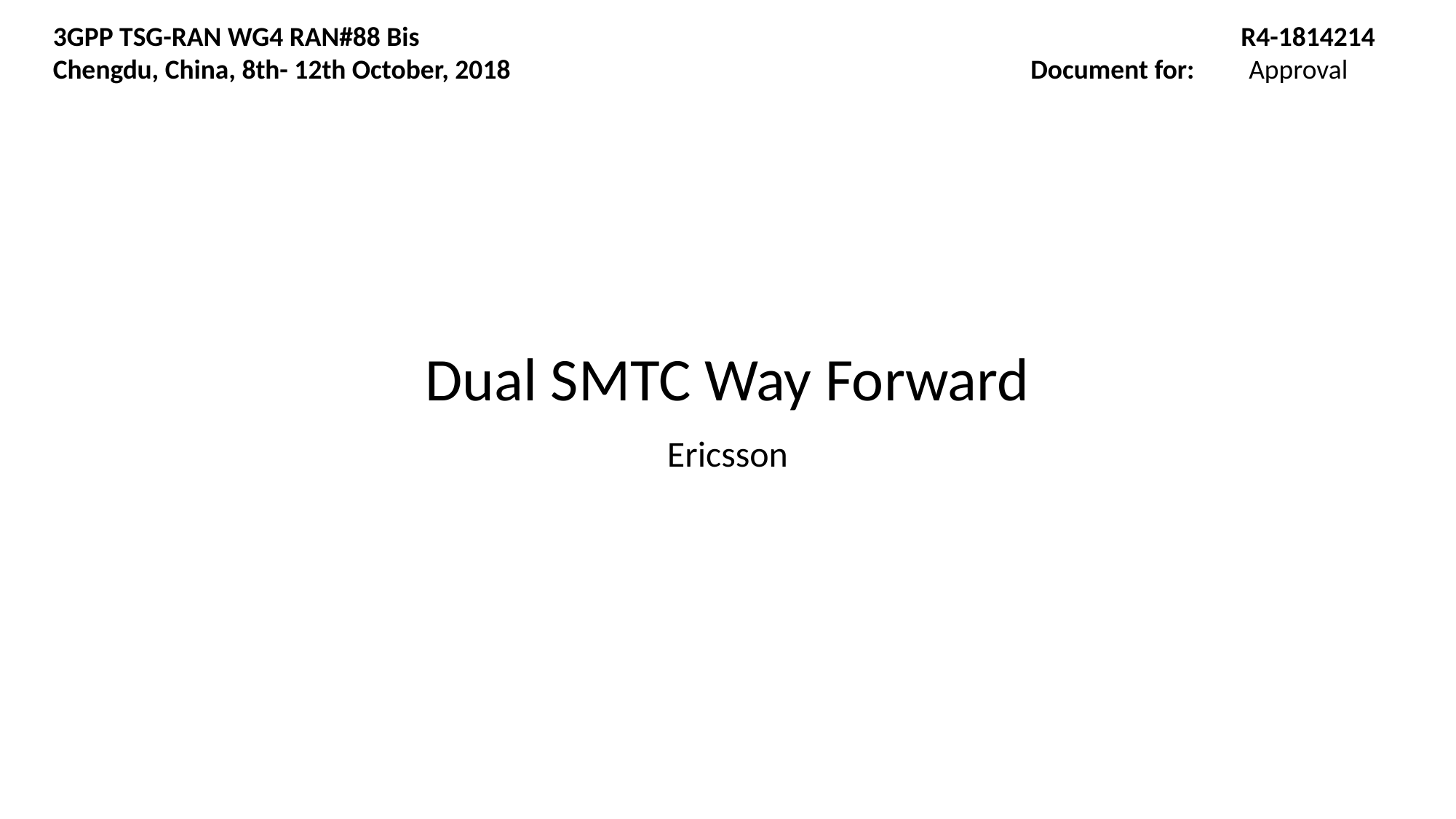

R4-1814214
Document for:	Approval
3GPP TSG-RAN WG4 RAN#88 Bis
Chengdu, China, 8th- 12th October, 2018
# Dual SMTC Way Forward
Ericsson